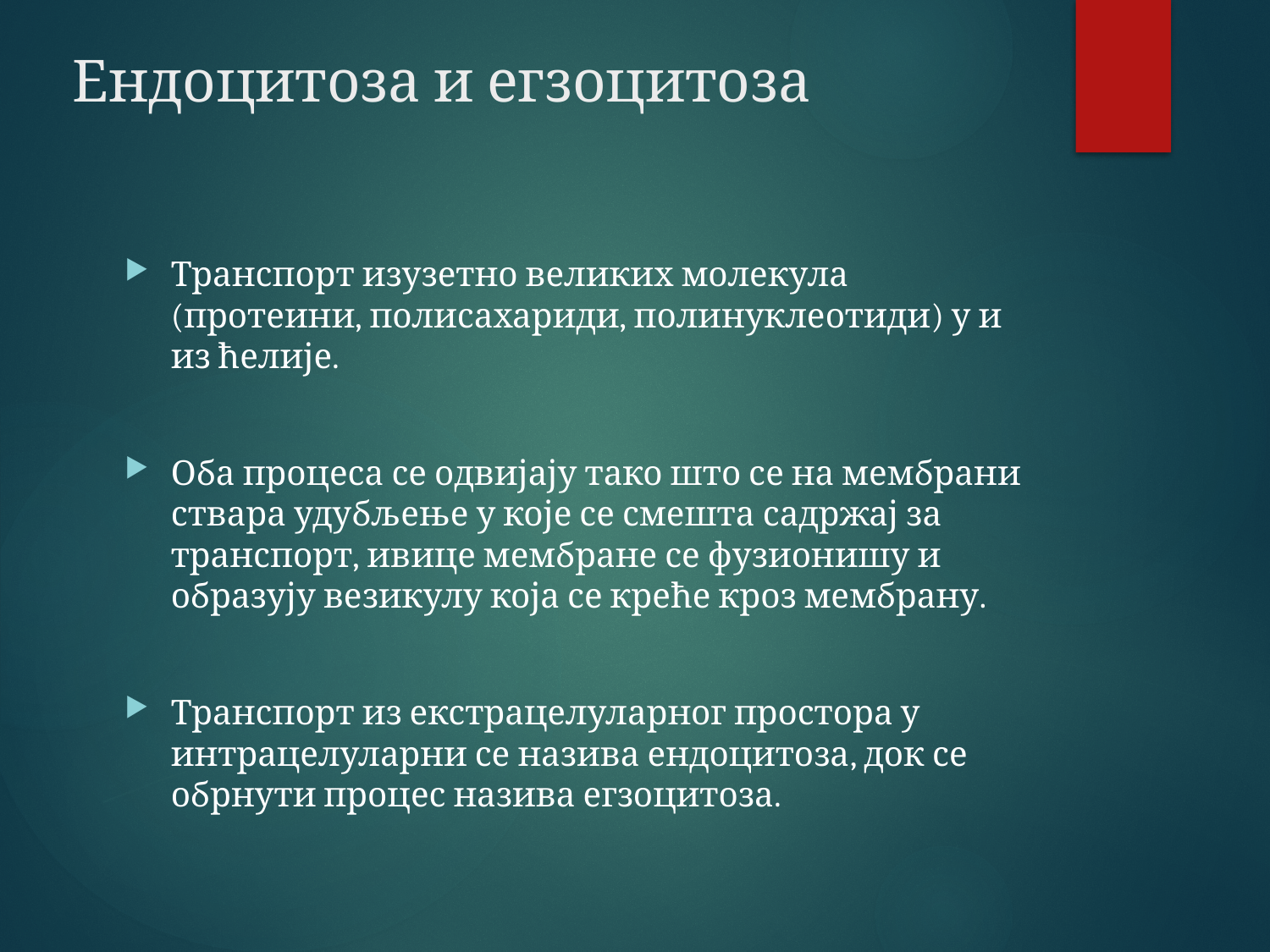

Ендоцитоза и егзоцитоза
Транспорт изузетно великих молекула (протеини, полисахариди, полинуклеотиди) у и из ћелије.

Оба процеса се одвијају тако што се на мембрани ствара удубљење у које се смешта садржај за транспорт, ивице мембране се фузионишу и образују везикулу која се креће кроз мембрану.

Транспорт из екстрацелуларног простора у интрацелуларни се назива ендоцитоза, док се обрнути процес назива егзоцитоза.